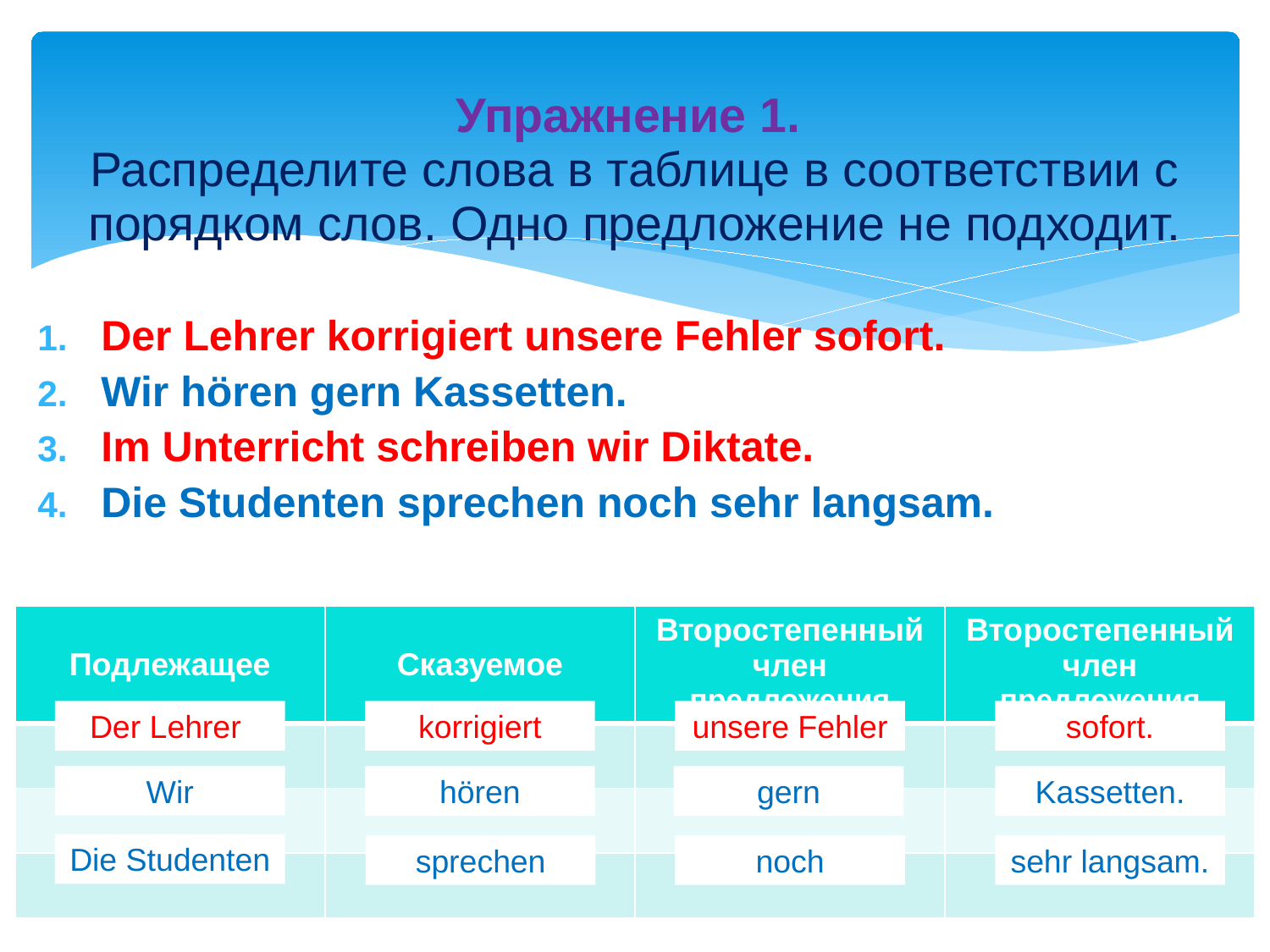

# Упражнение 1. Распределите слова в таблице в соответствии с порядком слов. Одно предложение не подходит.
Der Lehrer korrigiert unsere Fehler sofort.
Wir hören gern Kassetten.
Im Unterricht schreiben wir Diktate.
Die Studenten sprechen noch sehr langsam.
| Подлежащее | Сказуемое | Второстепенный член предложения | Второстепенный член предложения |
| --- | --- | --- | --- |
|  |  |  |  |
|  |  |  |  |
|  |  |  |  |
sofort.
Der Lehrer
korrigiert
unsere Fehler
Wir
hören
gern
Kassetten.
Die Studenten
noch
sprechen
sehr langsam.